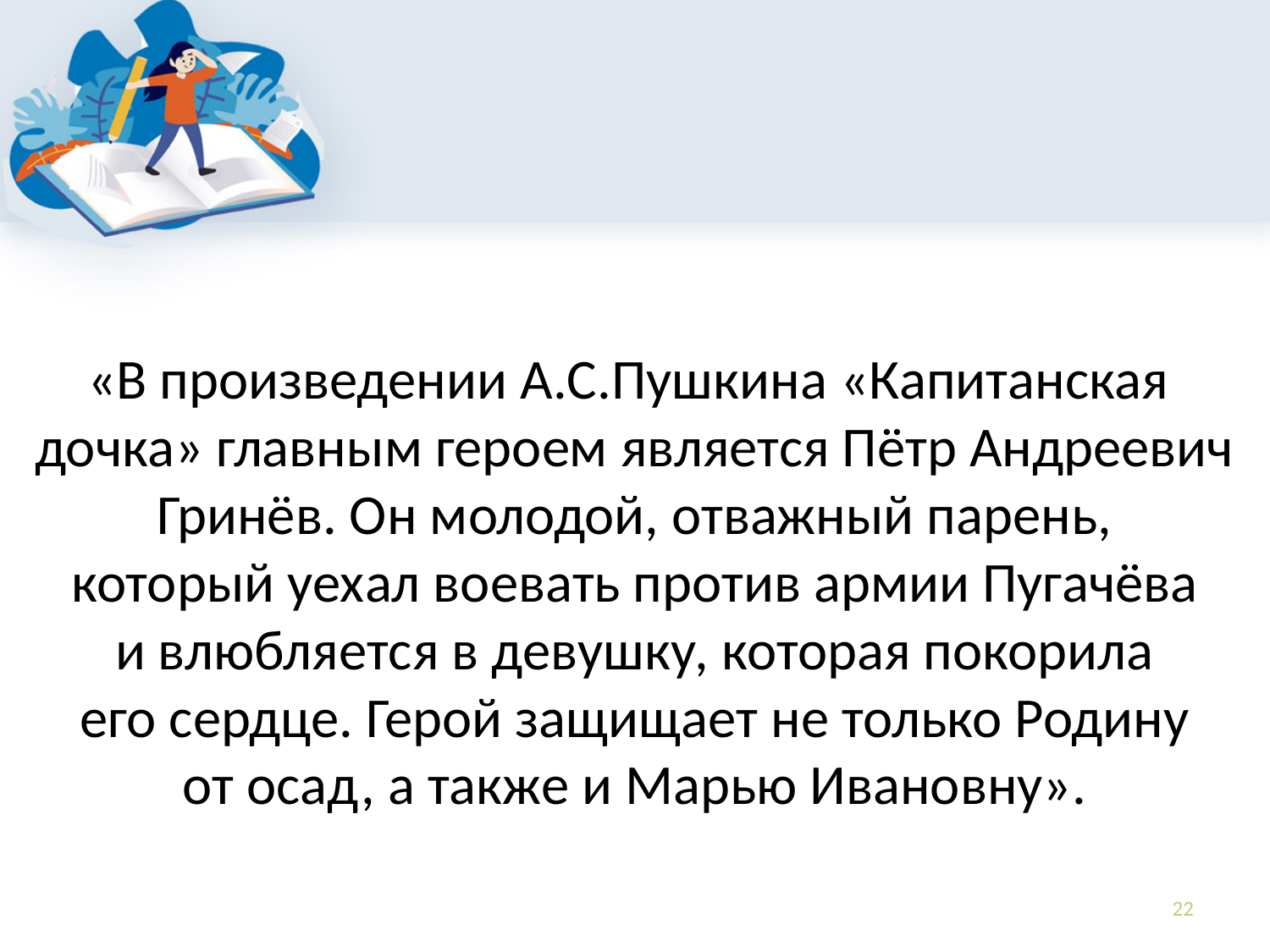

«В произведении А.С.Пушкина «Капитанская
дочка» главным героем является Пётр Андреевич
Гринёв. Он молодой, отважный парень,
 который уехал воевать против армии Пугачёва
и влюбляется в девушку, которая покорила
 его сердце. Герой защищает не только Родину
от осад, а также и Марью Ивановну».
22